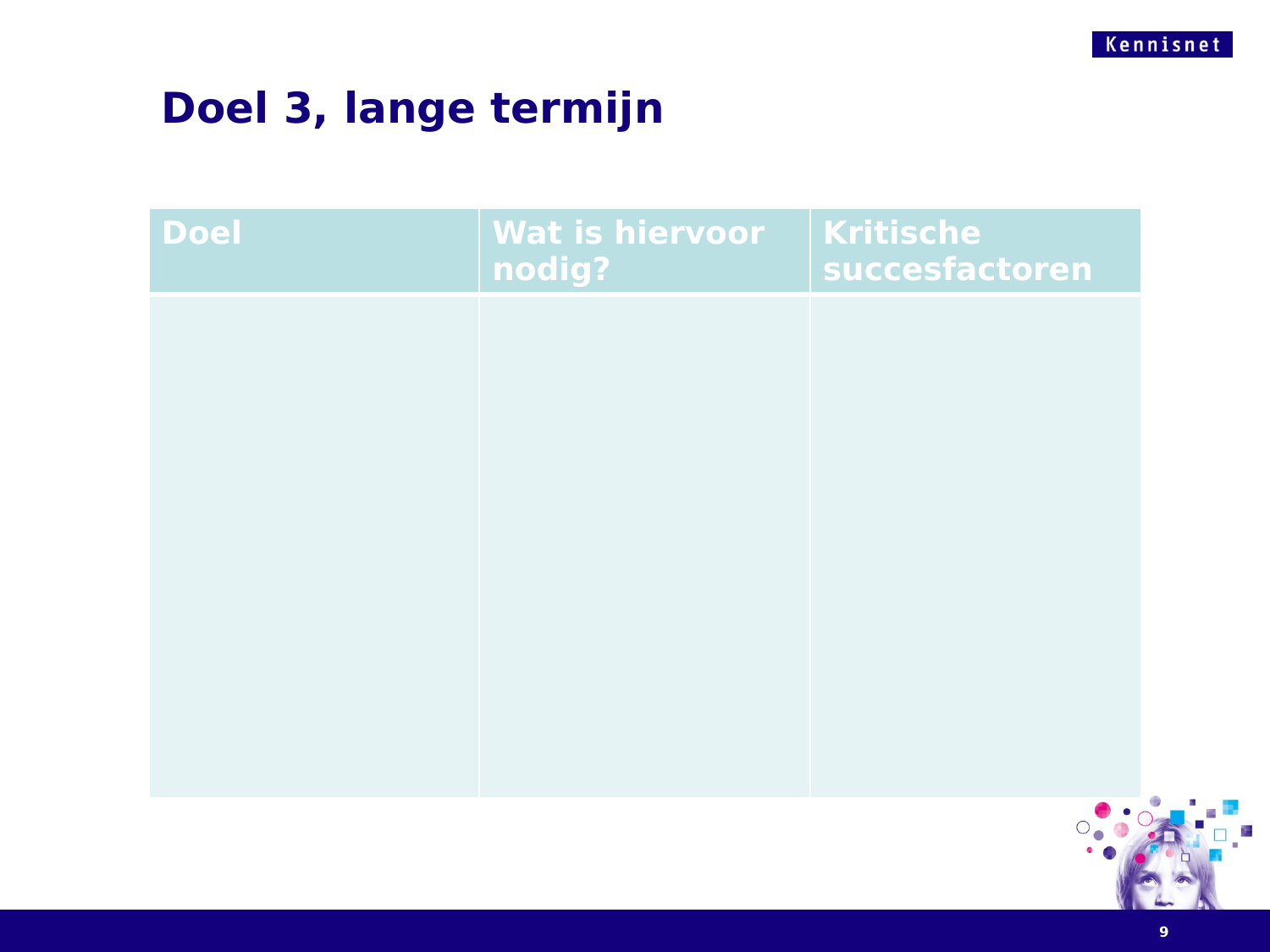

# Doel 3, lange termijn
| Doel | Wat is hiervoor nodig? | Kritische succesfactoren |
| --- | --- | --- |
|  |  |  |
9